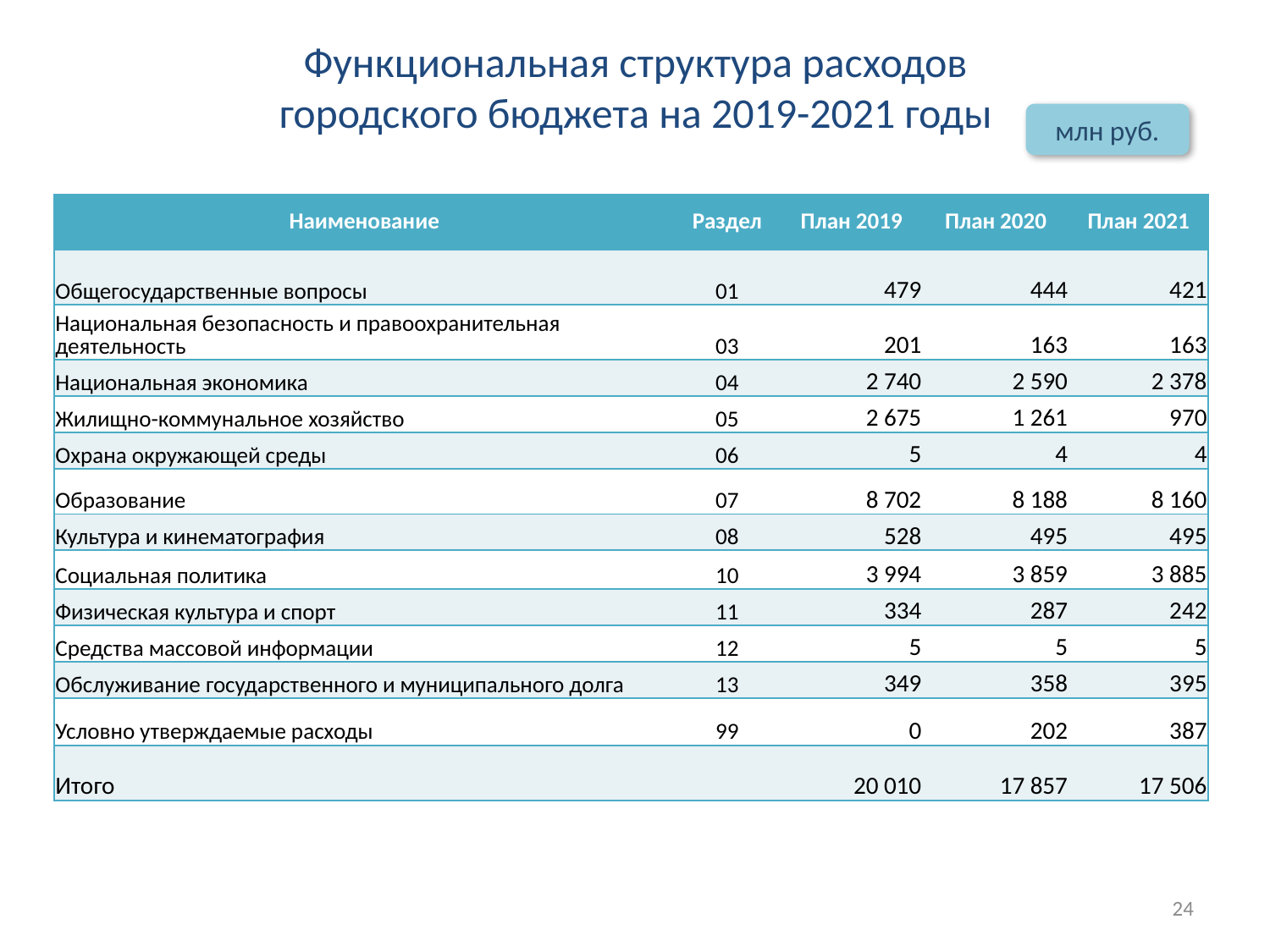

# Функциональная структура расходов городского бюджета на 2019-2021 годы
млн руб.
| Наименование | Раздел | План 2019 | План 2020 | План 2021 |
| --- | --- | --- | --- | --- |
| Общегосударственные вопросы | 01 | 479 | 444 | 421 |
| Национальная безопасность и правоохранительная деятельность | 03 | 201 | 163 | 163 |
| Национальная экономика | 04 | 2 740 | 2 590 | 2 378 |
| Жилищно-коммунальное хозяйство | 05 | 2 675 | 1 261 | 970 |
| Охрана окружающей среды | 06 | 5 | 4 | 4 |
| Образование | 07 | 8 702 | 8 188 | 8 160 |
| Культура и кинематография | 08 | 528 | 495 | 495 |
| Социальная политика | 10 | 3 994 | 3 859 | 3 885 |
| Физическая культура и спорт | 11 | 334 | 287 | 242 |
| Средства массовой информации | 12 | 5 | 5 | 5 |
| Обслуживание государственного и муниципального долга | 13 | 349 | 358 | 395 |
| Условно утверждаемые расходы | 99 | 0 | 202 | 387 |
| Итого |  | 20 010 | 17 857 | 17 506 |
24